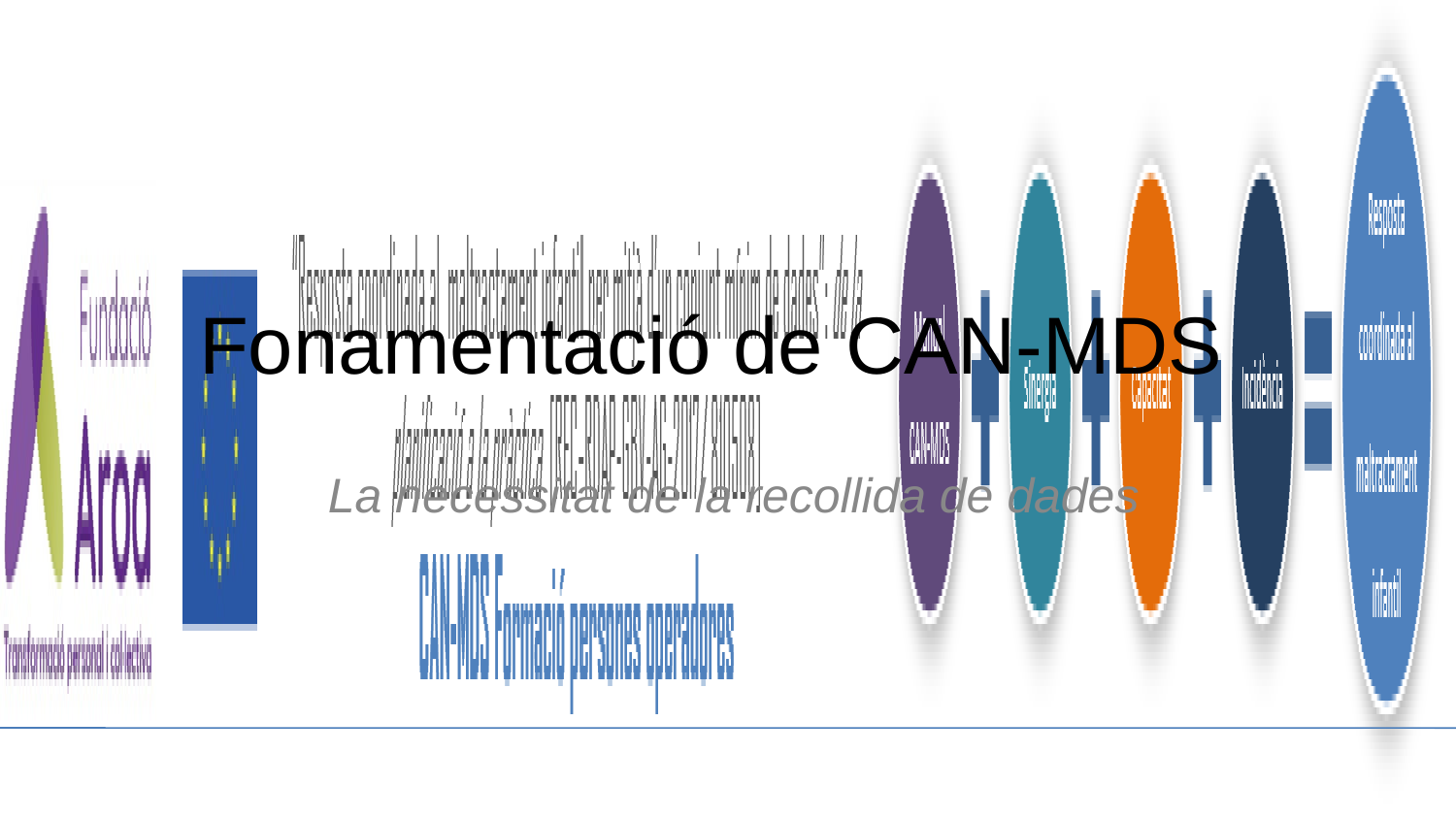

# Fonamentació de CAN-MDS

La necessitat de la recollida de dades